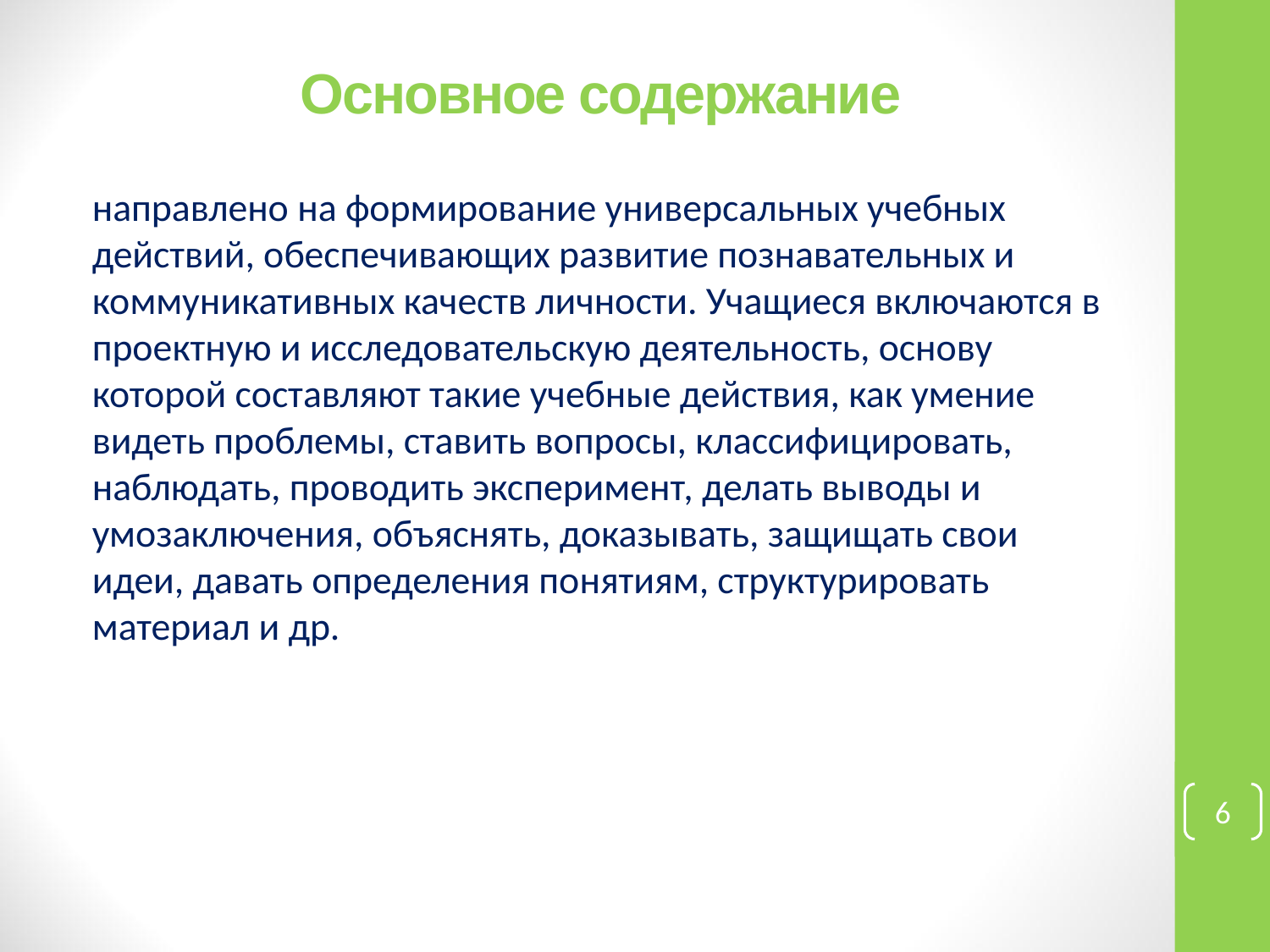

# Основное содержание
направлено на формирование универсальных учебных действий, обеспечивающих развитие познавательных и коммуникативных качеств личности. Учащиеся включаются в проектную и исследовательскую деятельность, основу которой составляют такие учебные действия, как умение видеть проблемы, ставить вопросы, классифицировать, наблюдать, проводить эксперимент, делать выводы и умозаключения, объяснять, доказывать, защищать свои идеи, давать определения понятиям, структурировать материал и др.
6